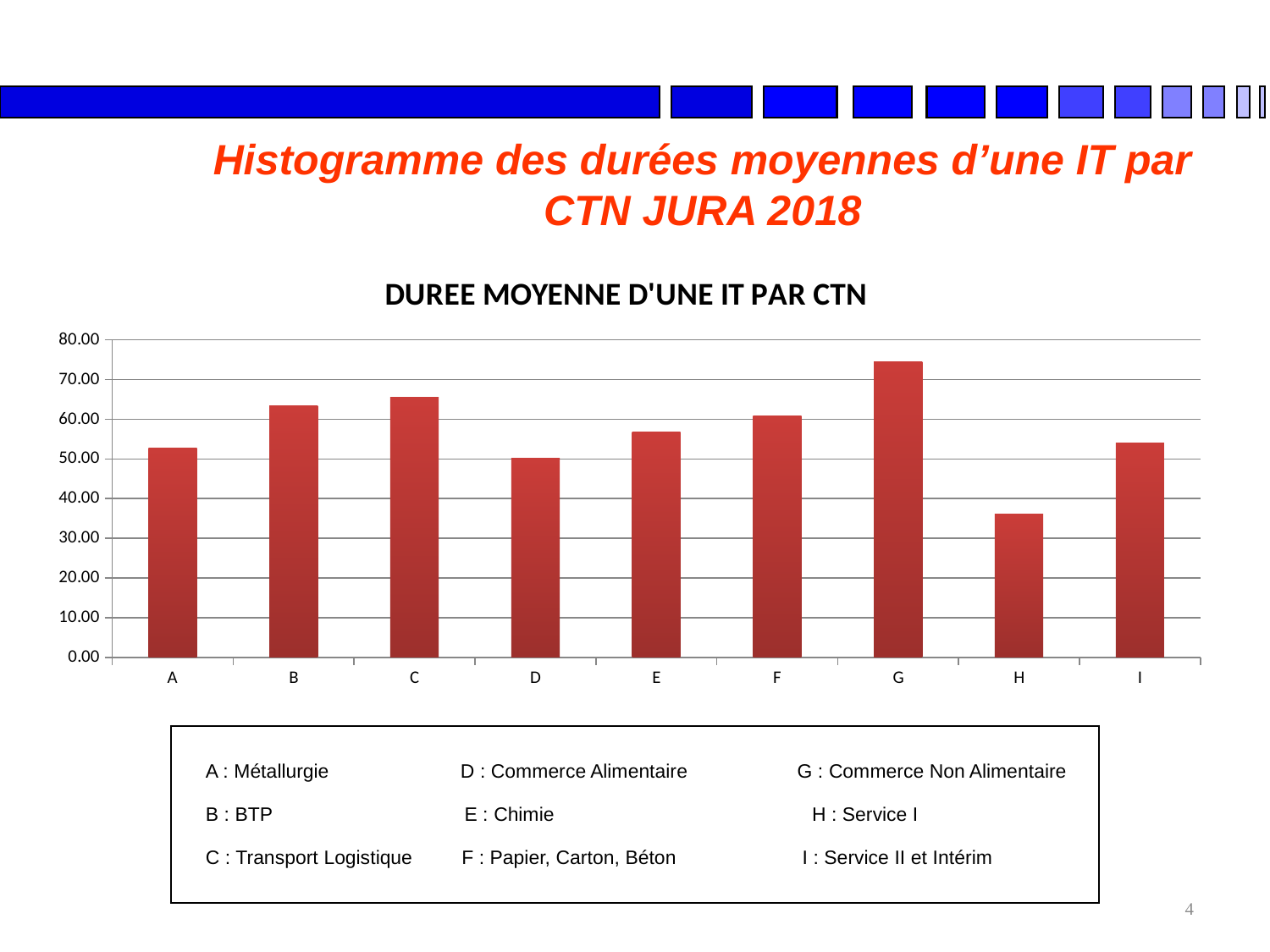

Histogramme des durées moyennes d’une IT par CTN JURA 2018

### Chart: DUREE MOYENNE D'UNE IT PAR CTN

| Category | DUREE MOYENNE D'UNE IT |
|---|---|
| A | 52.75686274509804 |
| B | 63.473958333333336 |
| C | 65.60738255033557 |
| D | 50.13520408163265 |
| E | 56.775193798449614 |
| F | 60.77272727272727 |
| G | 74.44761904761904 |
| H | 36.134408602150536 |
| I | 54.05566600397614 |
| A : Métallurgie D : Commerce Alimentaire G : Commerce Non Alimentaire B : BTP E : Chimie H : Service I C : Transport Logistique F : Papier, Carton, Béton I : Service II et Intérim |
| --- |

4